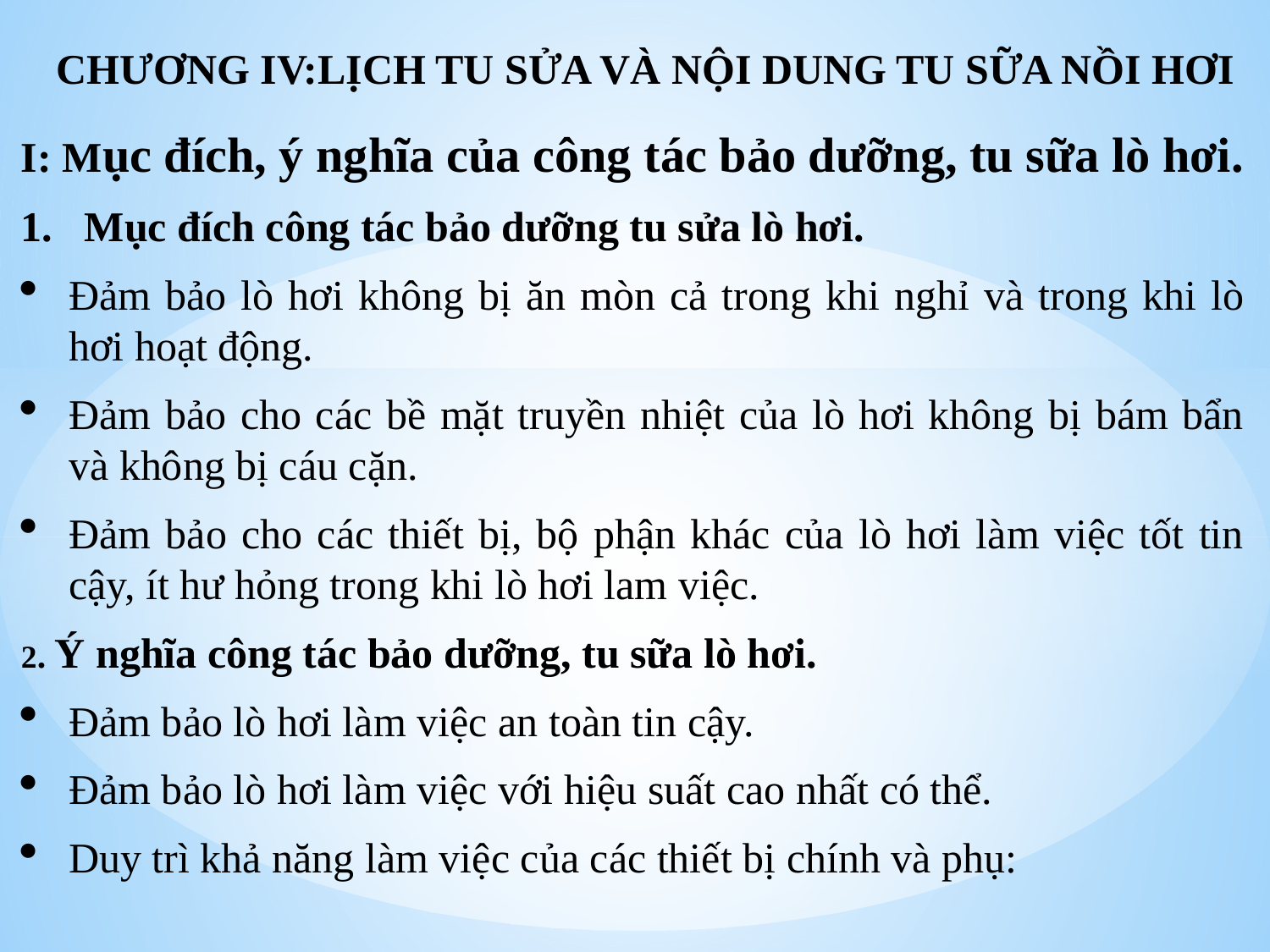

CHƯƠNG IV:LỊCH TU SỬA VÀ NỘI DUNG TU SỮA NỒI HƠI
I: Mục đích, ý nghĩa của công tác bảo dưỡng, tu sữa lò hơi.
Mục đích công tác bảo dưỡng tu sửa lò hơi.
Đảm bảo lò hơi không bị ăn mòn cả trong khi nghỉ và trong khi lò hơi hoạt động.
Đảm bảo cho các bề mặt truyền nhiệt của lò hơi không bị bám bẩn và không bị cáu cặn.
Đảm bảo cho các thiết bị, bộ phận khác của lò hơi làm việc tốt tin cậy, ít hư hỏng trong khi lò hơi lam việc.
2. Ý nghĩa công tác bảo dưỡng, tu sữa lò hơi.
Đảm bảo lò hơi làm việc an toàn tin cậy.
Đảm bảo lò hơi làm việc với hiệu suất cao nhất có thể.
Duy trì khả năng làm việc của các thiết bị chính và phụ: